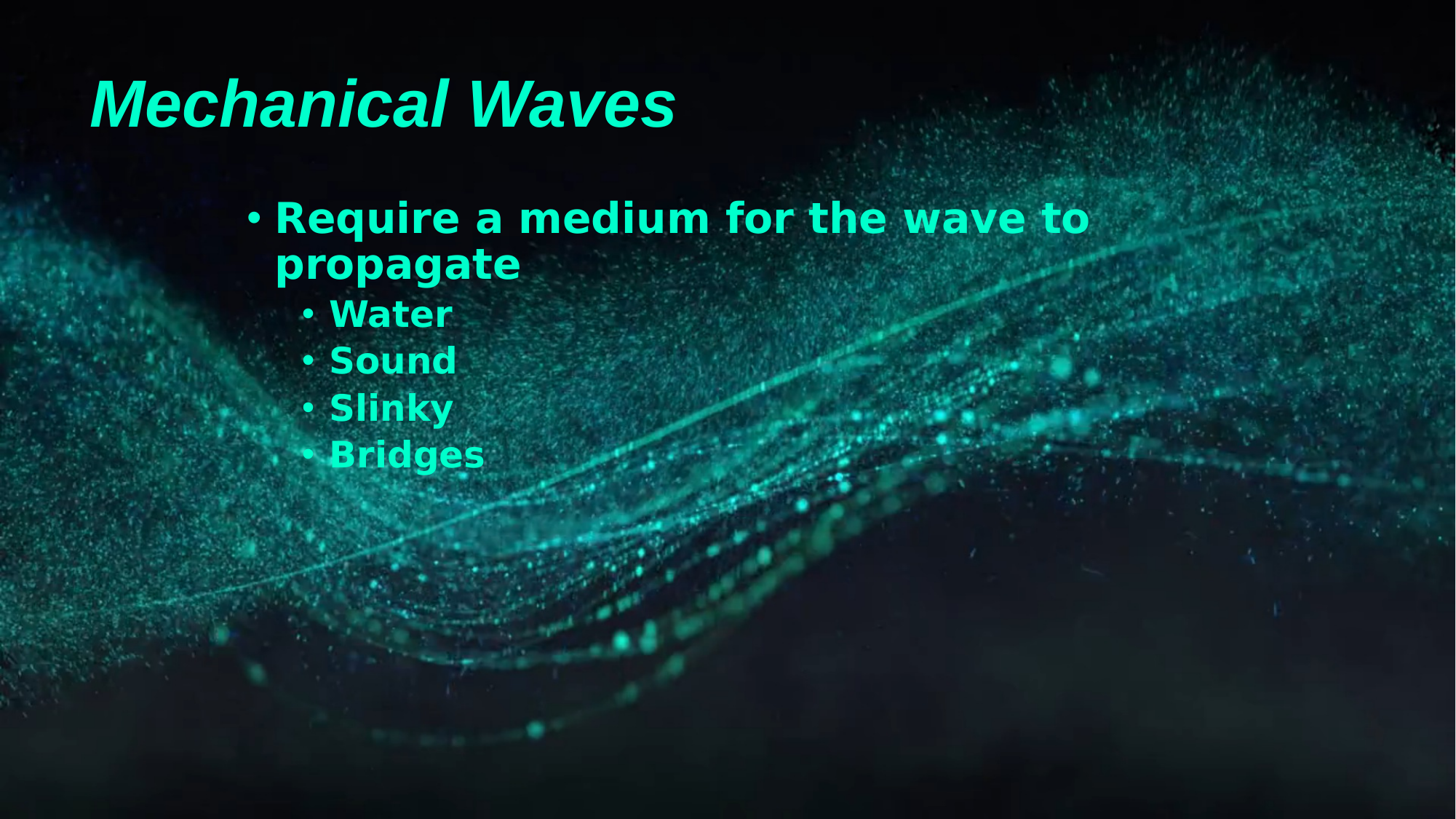

# Mechanical Waves
Require a medium for the wave to propagate
Water
Sound
Slinky
Bridges